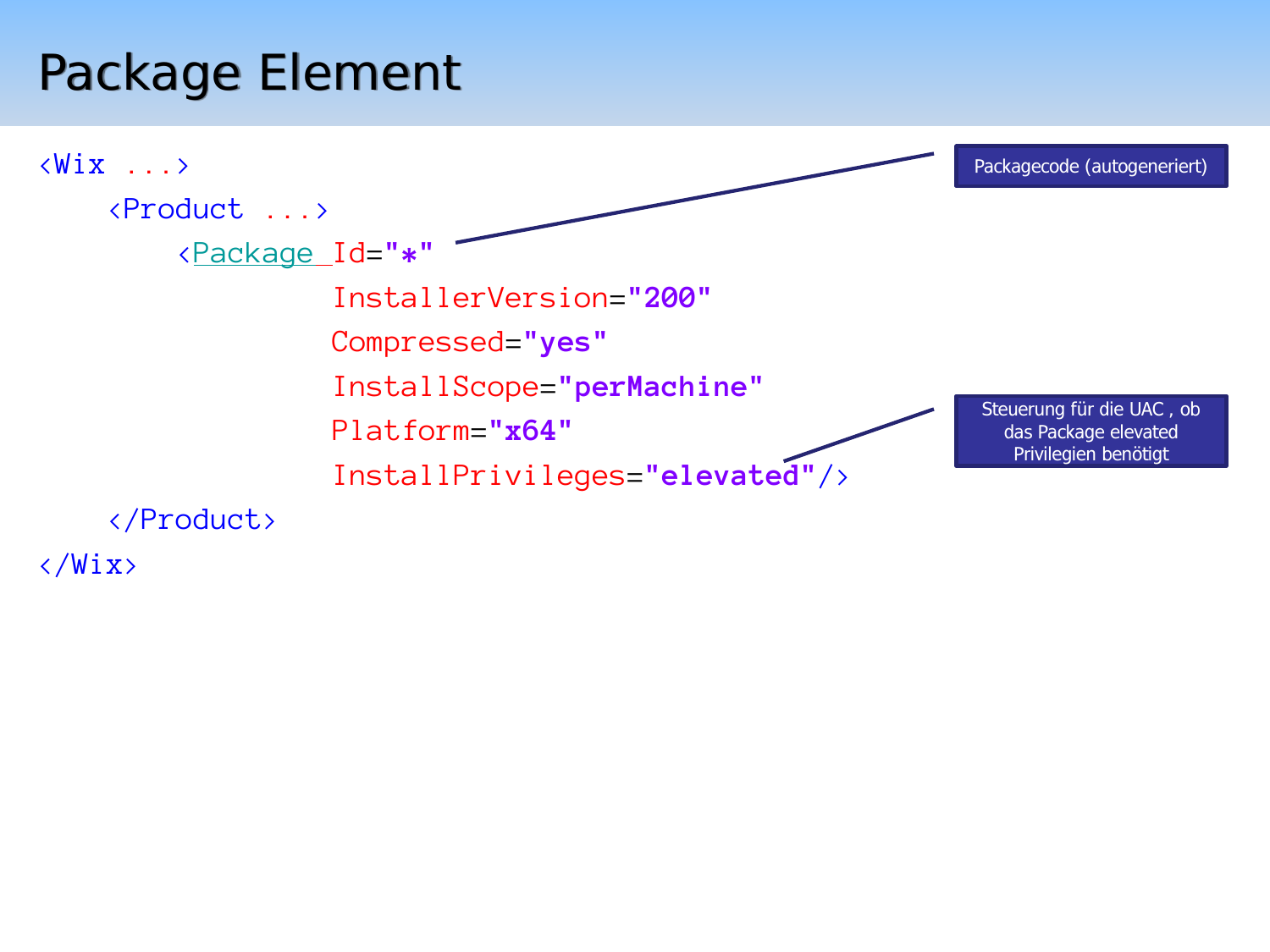

# Package Element
<Wix ...>
    <Product ...>
        <Package Id="*"
                 InstallerVersion="200"
                 Compressed="yes"
                 InstallScope="perMachine"
                 Platform="x64"
                 InstallPrivileges="elevated"/>
    </Product>
</Wix>
Packagecode (autogeneriert)
Steuerung für die UAC , ob das Package elevated Privilegien benötigt